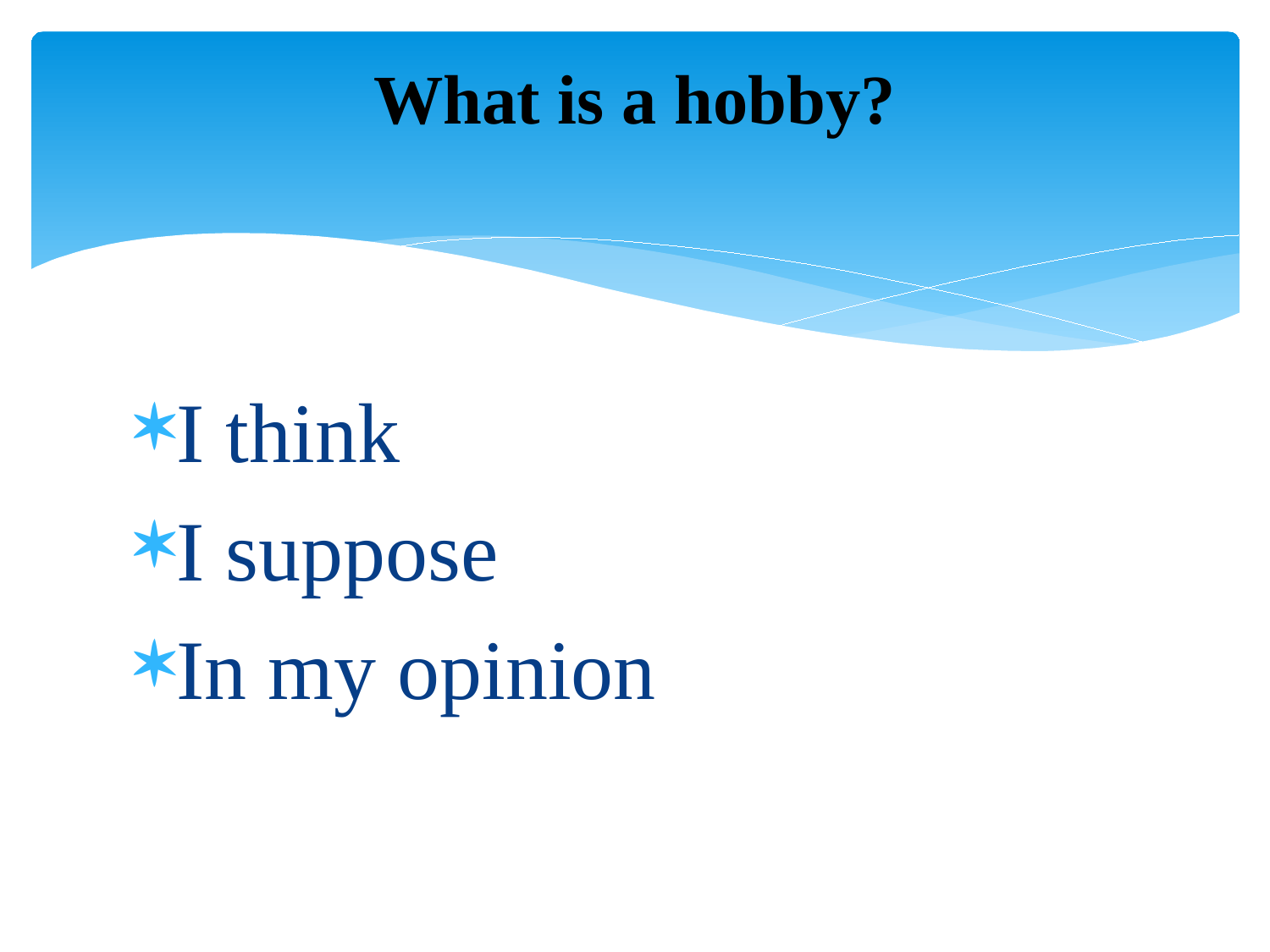

# What is a hobby?
I think
I suppose
In my opinion